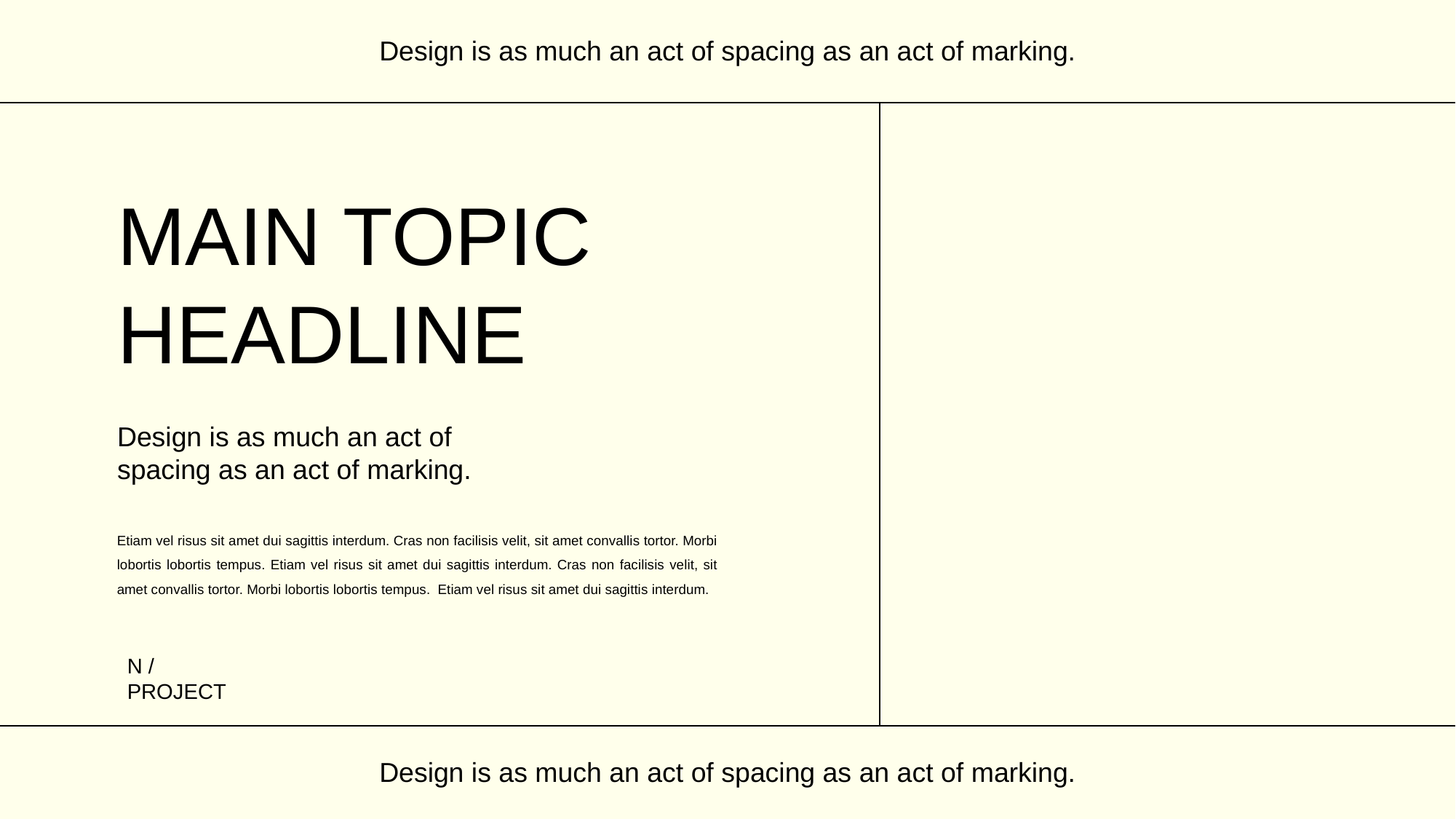

Design is as much an act of spacing as an act of marking.

MAIN TOPIC
HEADLINE
Design is as much an act of spacing as an act of marking.
Etiam vel risus sit amet dui sagittis interdum. Cras non facilisis velit, sit amet convallis tortor. Morbi lobortis lobortis tempus. Etiam vel risus sit amet dui sagittis interdum. Cras non facilisis velit, sit amet convallis tortor. Morbi lobortis lobortis tempus.  Etiam vel risus sit amet dui sagittis interdum.
N / PROJECT
Design is as much an act of spacing as an act of marking.